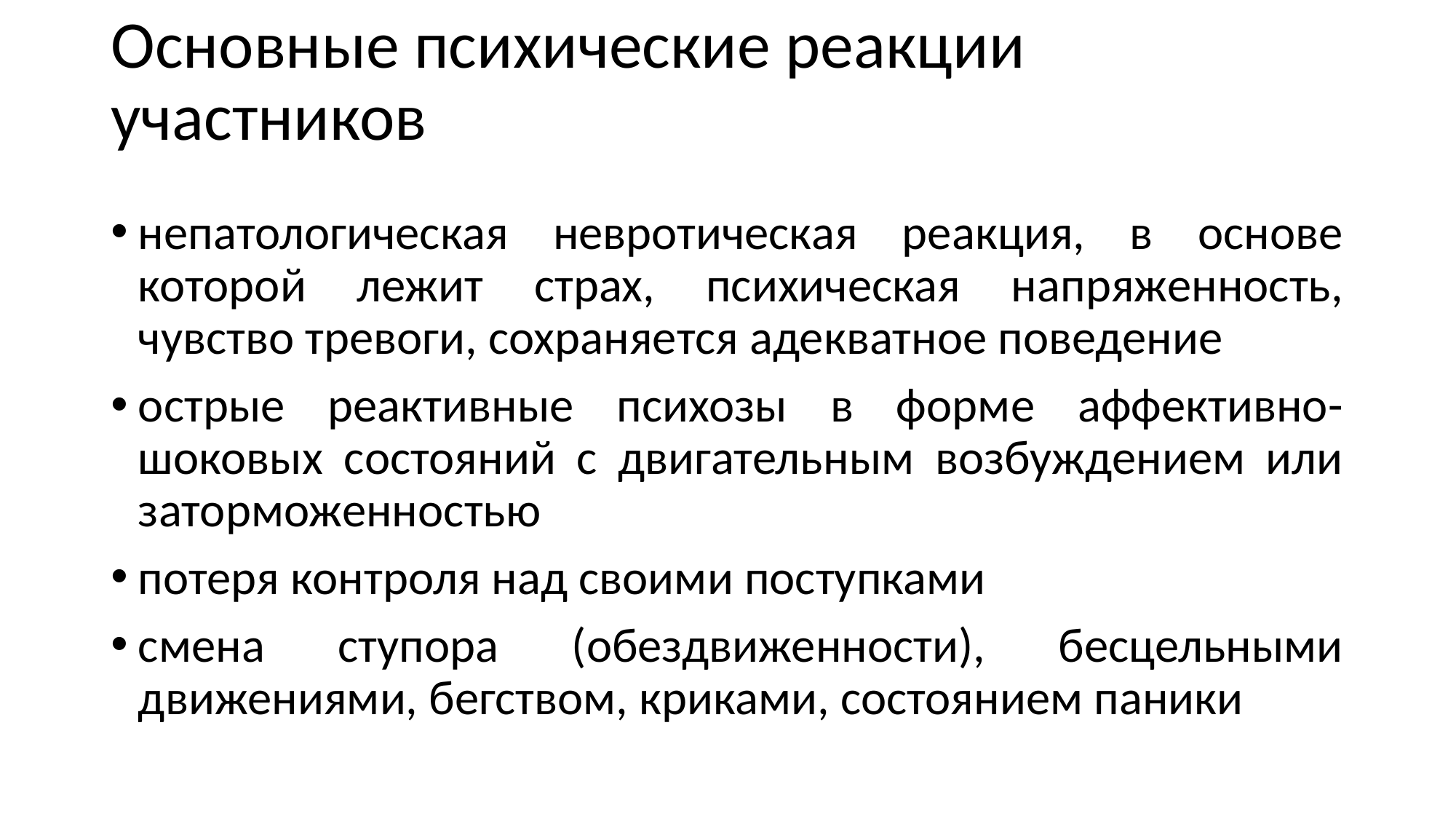

# Основные психические реакции участников
непатологическая невротическая реакция, в основе которой лежит страх, психическая напряженность, чувство тревоги, сохраняется адекватное поведение
острые реактивные психозы в форме аффективно-шоковых состояний с двигательным возбуждением или заторможенностью
потеря контроля над своими поступками
смена ступора (обездвиженности), бесцельными движениями, бегством, криками, состоянием паники